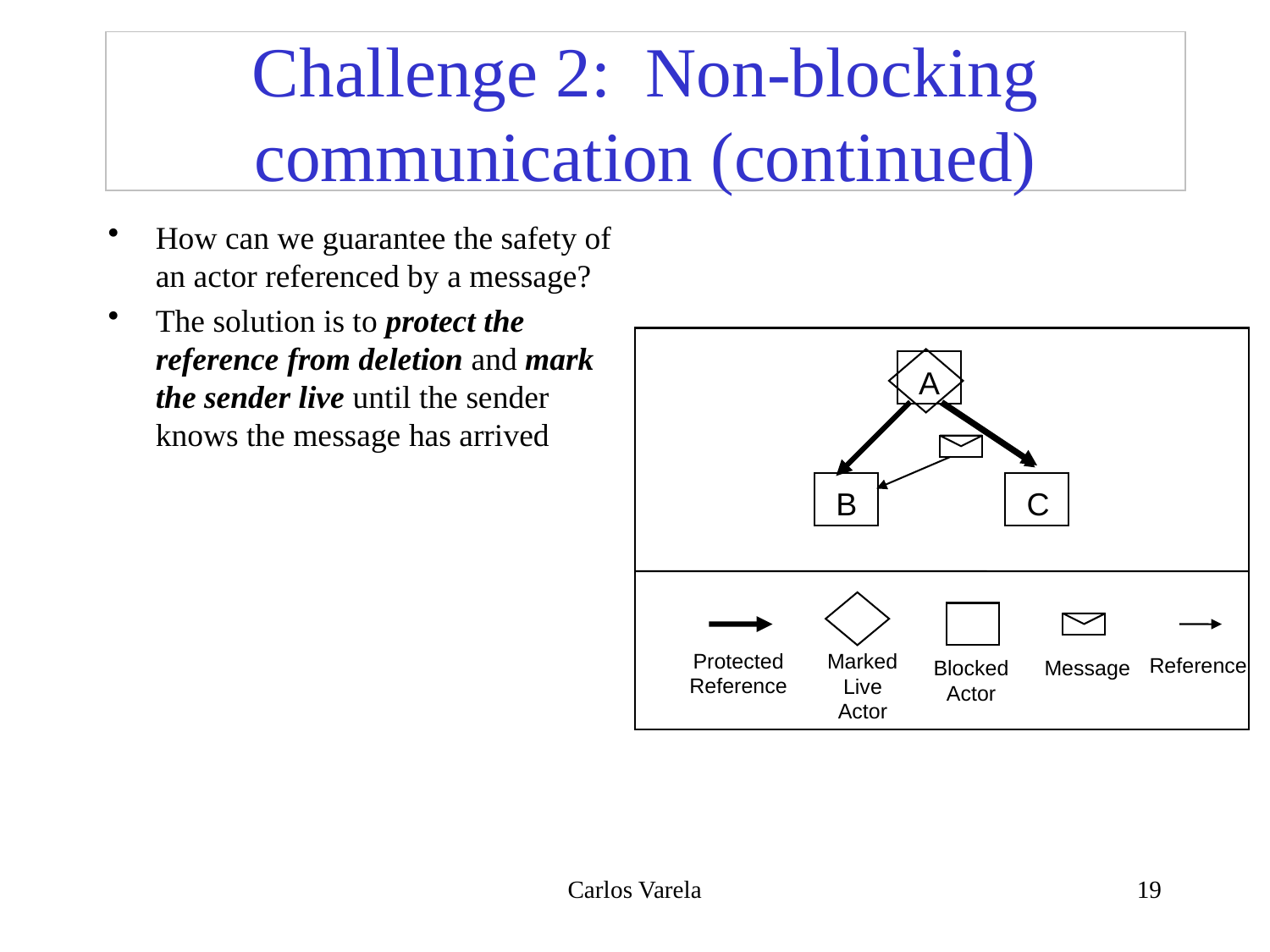

# Challenge 2:  Non-blocking communication (continued)
How can we guarantee the safety of an actor referenced by a message?
The solution is to protect the reference from deletion and mark the sender live until the sender knows the message has arrived

A

B
C

Protected
Reference
Marked
Live
Actor
Reference
Blocked
Actor
Message

Carlos Varela
19